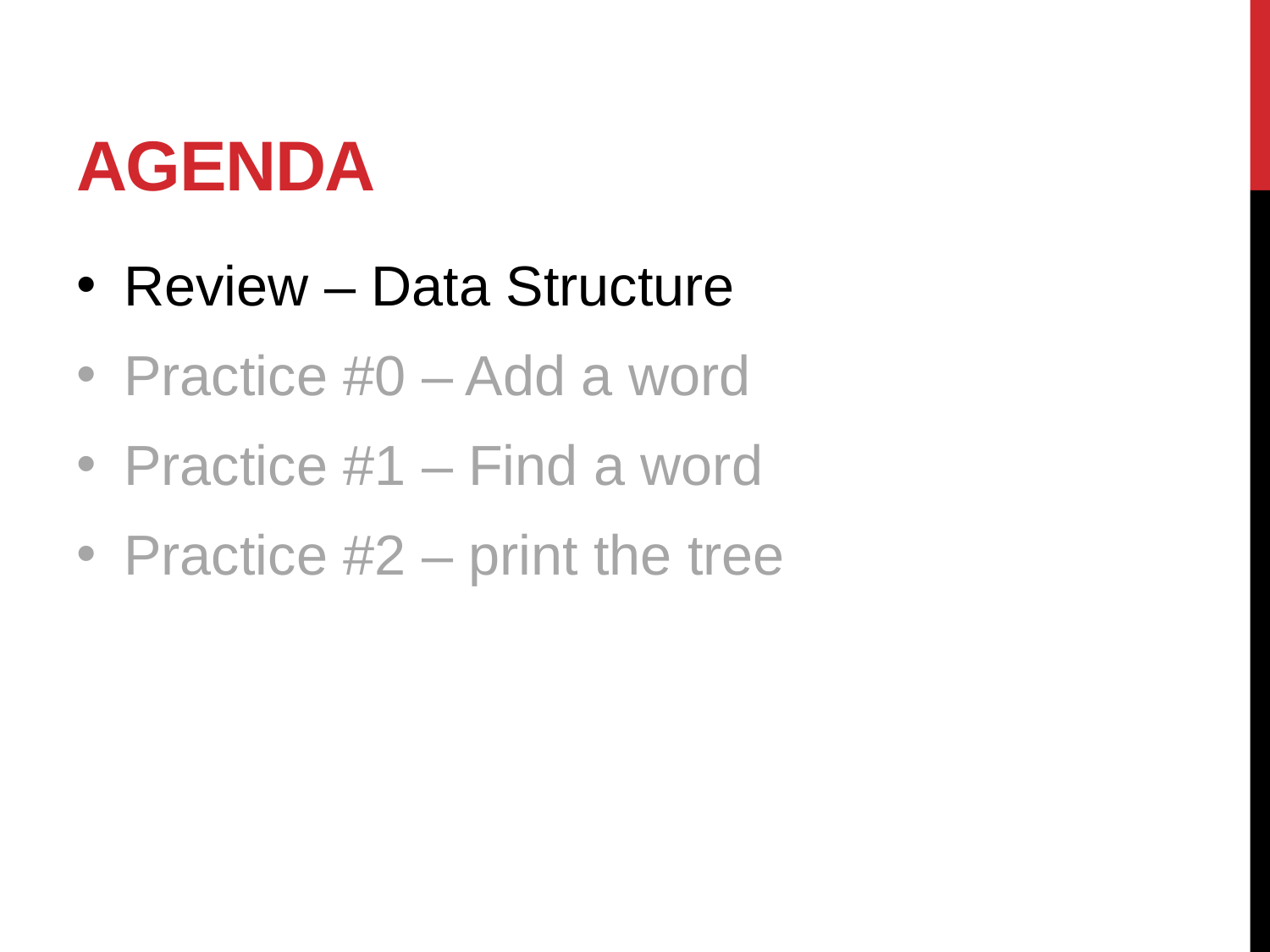

# Agenda
Review – Data Structure
Practice #0 – Add a word
Practice #1 – Find a word
Practice #2 – print the tree